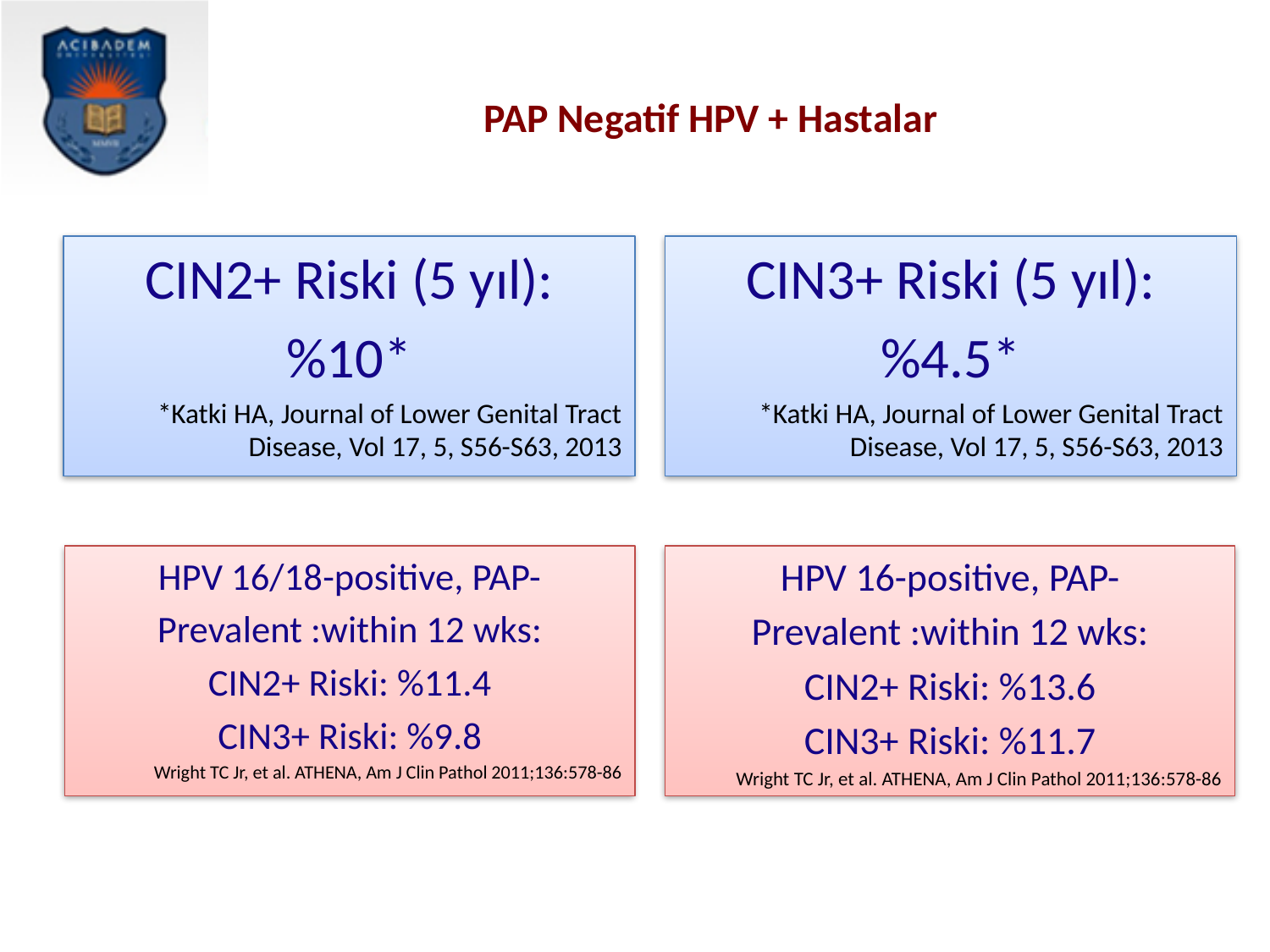

# PAP Negatif HPV + Hastalar
CIN2+ Riski (5 yıl):
%10*
*Katki HA, Journal of Lower Genital Tract Disease, Vol 17, 5, S56-S63, 2013

CIN3+ Riski (5 yıl):
%4.5*
*Katki HA, Journal of Lower Genital Tract Disease, Vol 17, 5, S56-S63, 2013
HPV 16/18-positive, PAP-
Prevalent :within 12 wks:
CIN2+ Riski: %11.4
CIN3+ Riski: %9.8
Wright TC Jr, et al. ATHENA, Am J Clin Pathol 2011;136:578-86

HPV 16-positive, PAP-
Prevalent :within 12 wks:
CIN2+ Riski: %13.6
CIN3+ Riski: %11.7
Wright TC Jr, et al. ATHENA, Am J Clin Pathol 2011;136:578-86